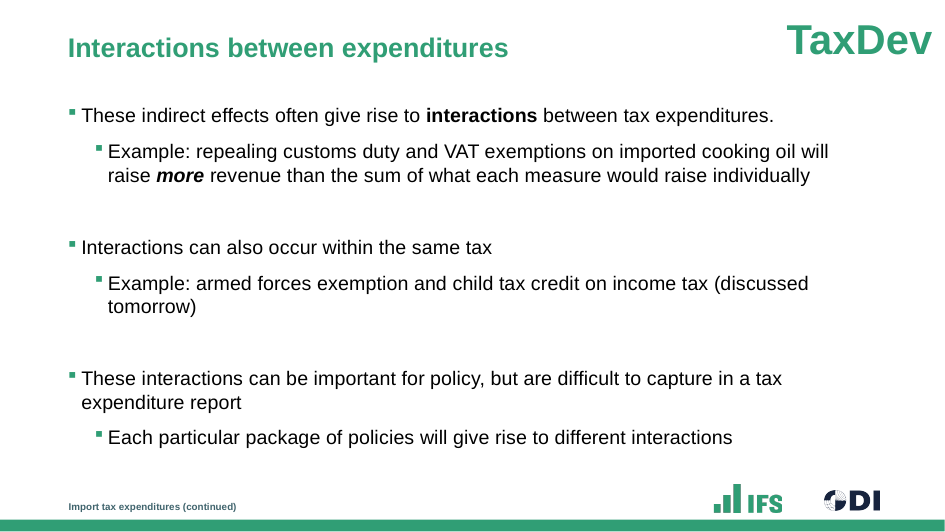

# Interactions between expenditures
These indirect effects often give rise to interactions between tax expenditures.
Example: repealing customs duty and VAT exemptions on imported cooking oil will raise more revenue than the sum of what each measure would raise individually

Interactions can also occur within the same tax
Example: armed forces exemption and child tax credit on income tax (discussed tomorrow)

These interactions can be important for policy, but are difficult to capture in a tax expenditure report
Each particular package of policies will give rise to different interactions

Import tax expenditures (continued)